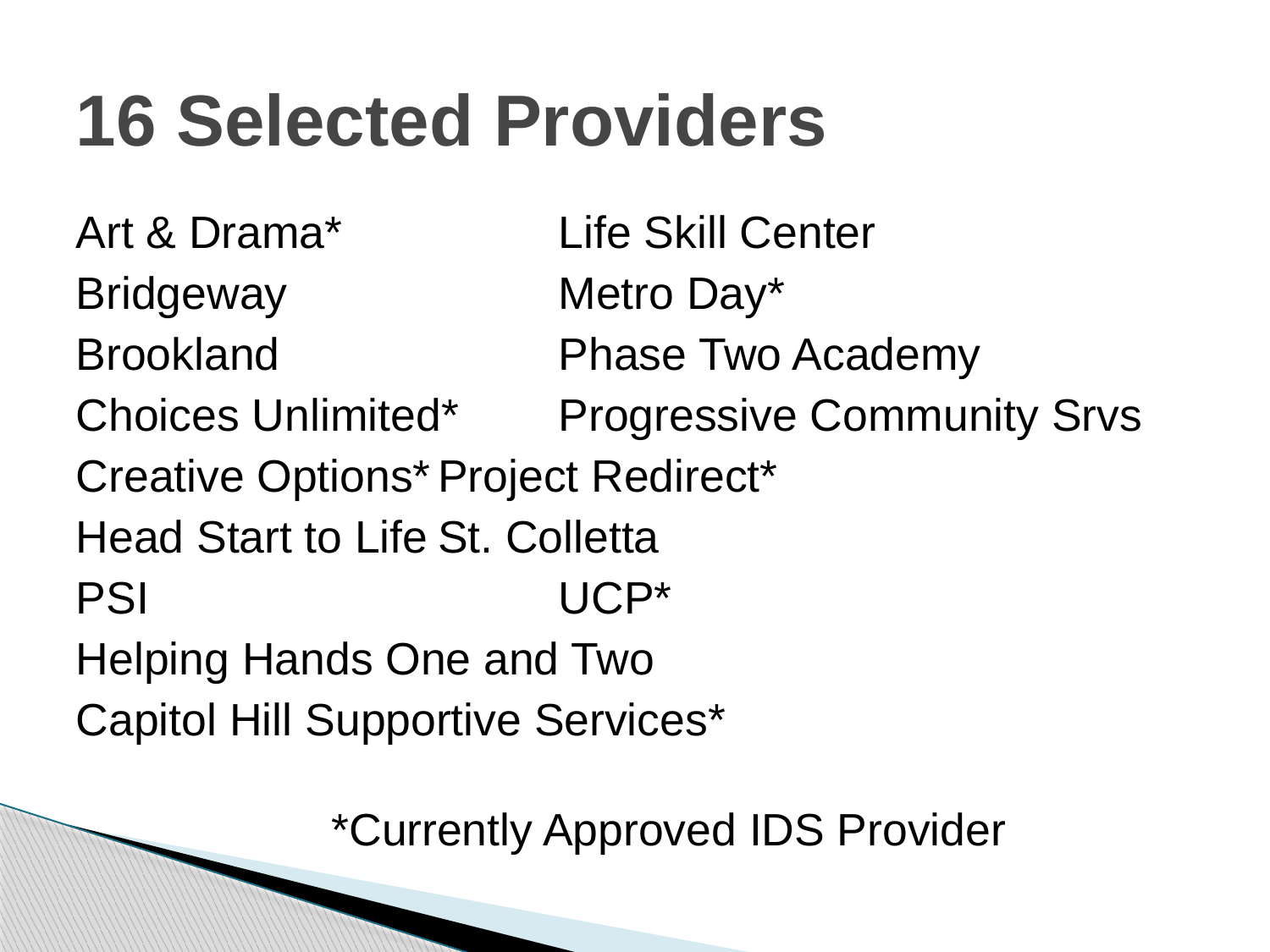

# 16 Selected Providers
Art & Drama*		Life Skill Center
Bridgeway			Metro Day*
Brookland			Phase Two Academy
Choices Unlimited*	Progressive Community Srvs
Creative Options*	Project Redirect*
Head Start to Life	St. Colletta
PSI				UCP*
Helping Hands One and Two
Capitol Hill Supportive Services*

*Currently Approved IDS Provider